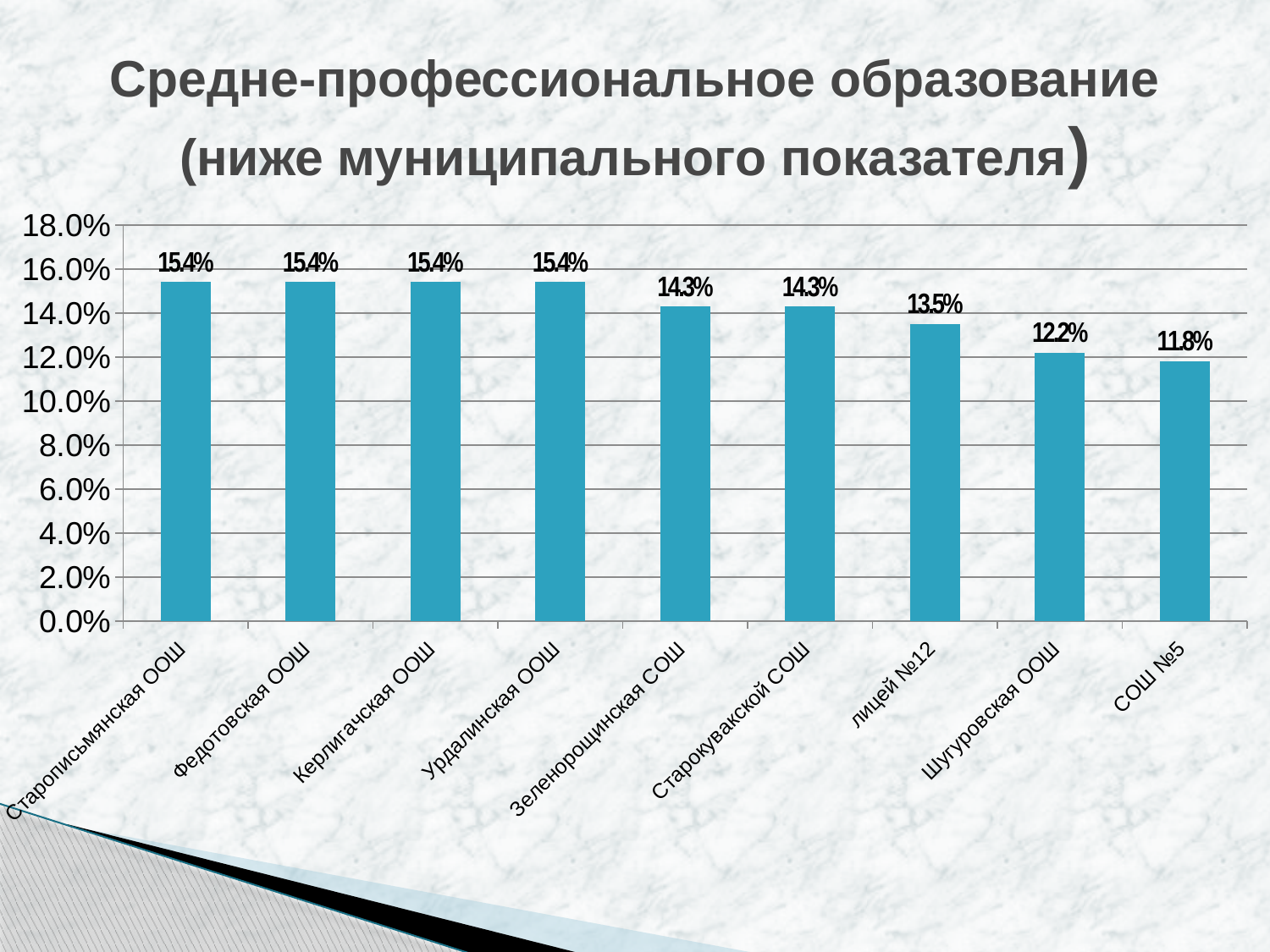

# Средне-профессиональное образование (ниже муниципального показателя)

### Chart

| Category | Ряд 1 |
|---|---|
| Старописьмянская ООШ  | 0.15400000000000008 |
| Федотовская ООШ  | 0.15400000000000008 |
| Керлигачская ООШ  | 0.15400000000000008 |
| Урдалинская ООШ  | 0.15400000000000008 |
| Зеленорощинская СОШ  | 0.14300000000000004 |
| Старокувакской СОШ  | 0.14300000000000004 |
| лицей №12  | 0.135 |
| Шугуровская ООШ  | 0.12200000000000004 |
| СОШ №5  | 0.11799999999999998 |